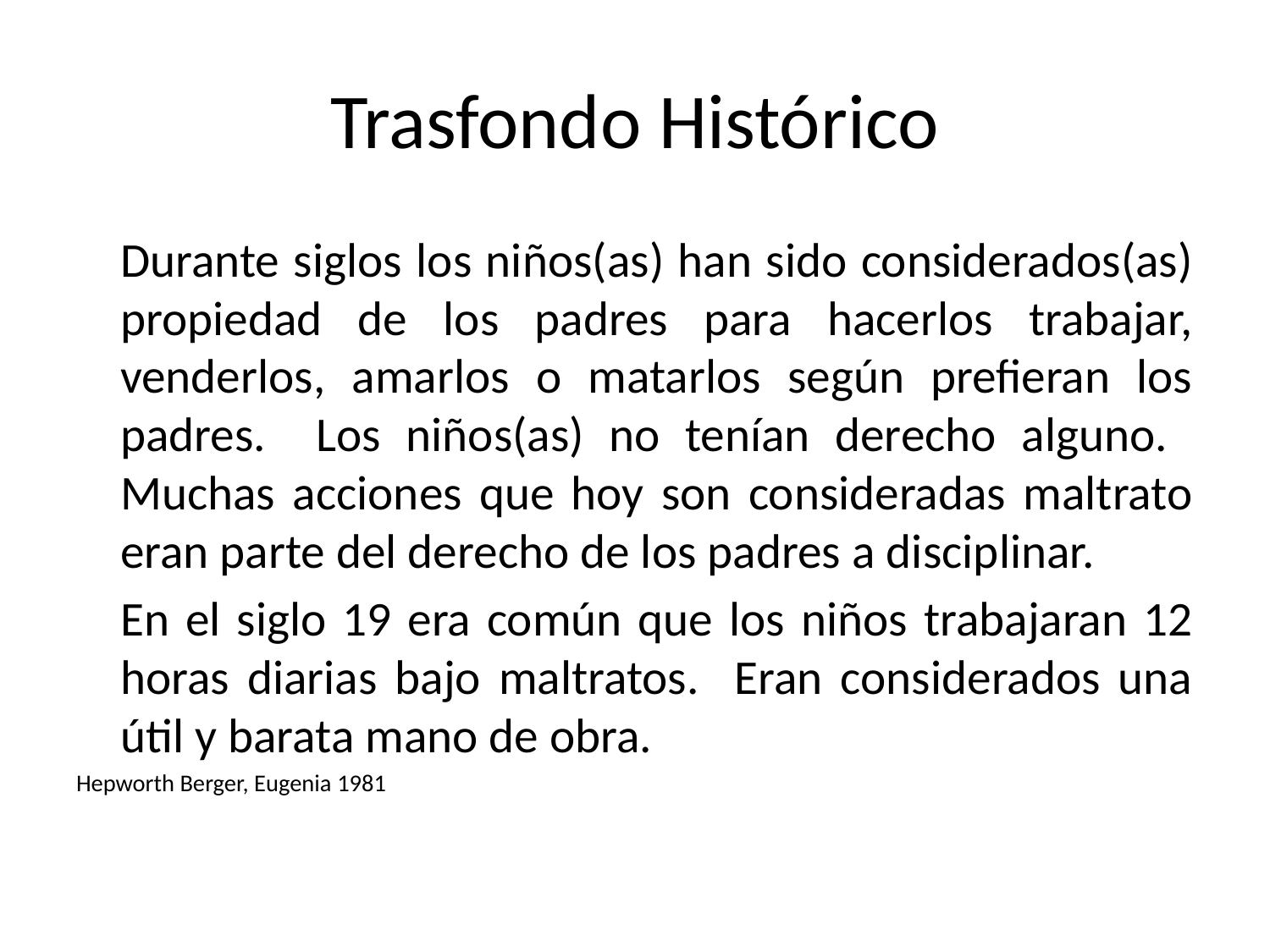

# Trasfondo Histórico
	Durante siglos los niños(as) han sido considerados(as) propiedad de los padres para hacerlos trabajar, venderlos, amarlos o matarlos según prefieran los padres.  Los niños(as) no tenían derecho alguno.  Muchas acciones que hoy son consideradas maltrato eran parte del derecho de los padres a disciplinar.
	En el siglo 19 era común que los niños trabajaran 12 horas diarias bajo maltratos.  Eran considerados una útil y barata mano de obra.
Hepworth Berger, Eugenia 1981